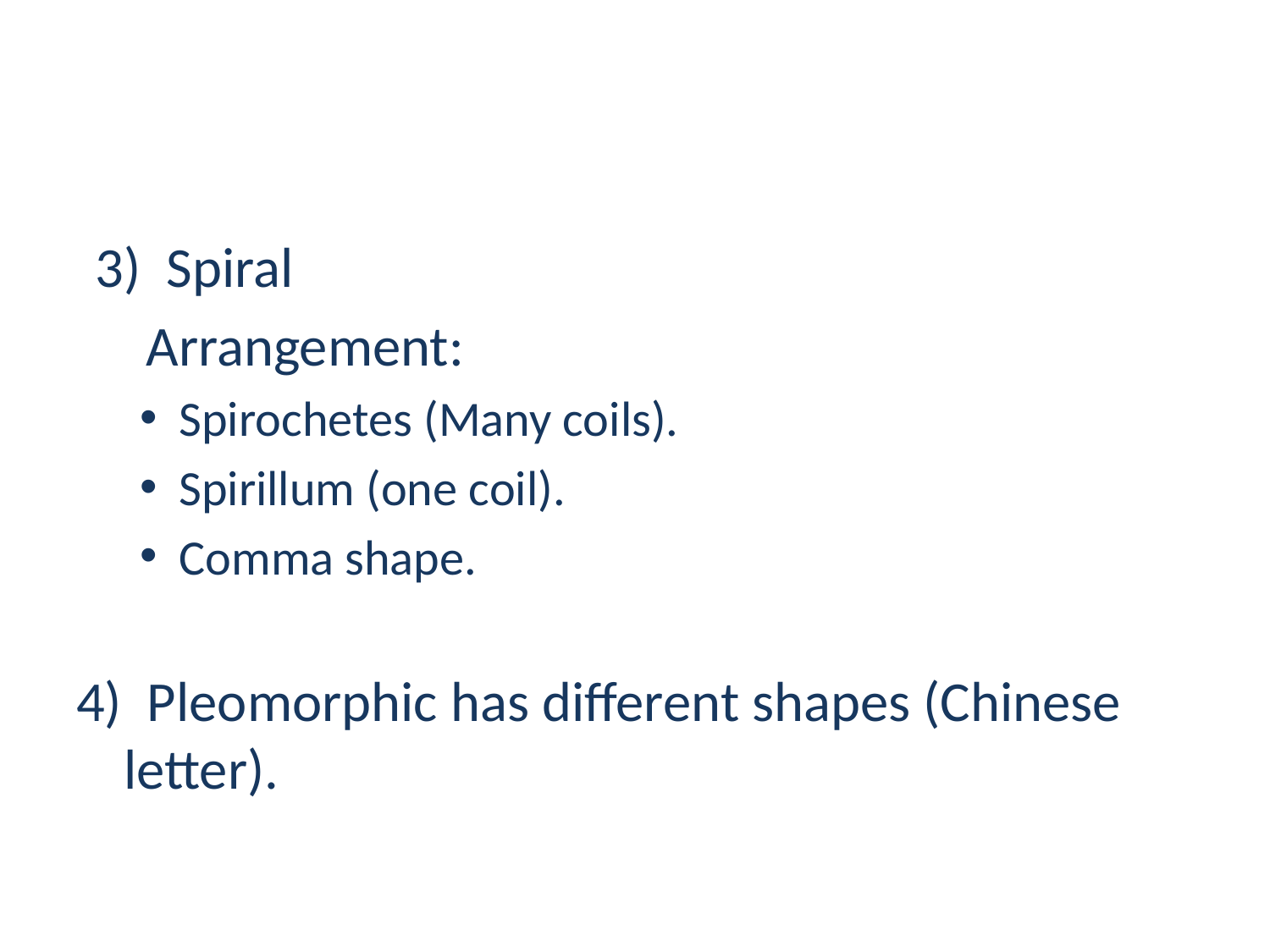

#
3)  Spiral
    Arrangement:
Spirochetes (Many coils).
Spirillum (one coil).
Comma shape.

4)  Pleomorphic has different shapes (Chinese letter).